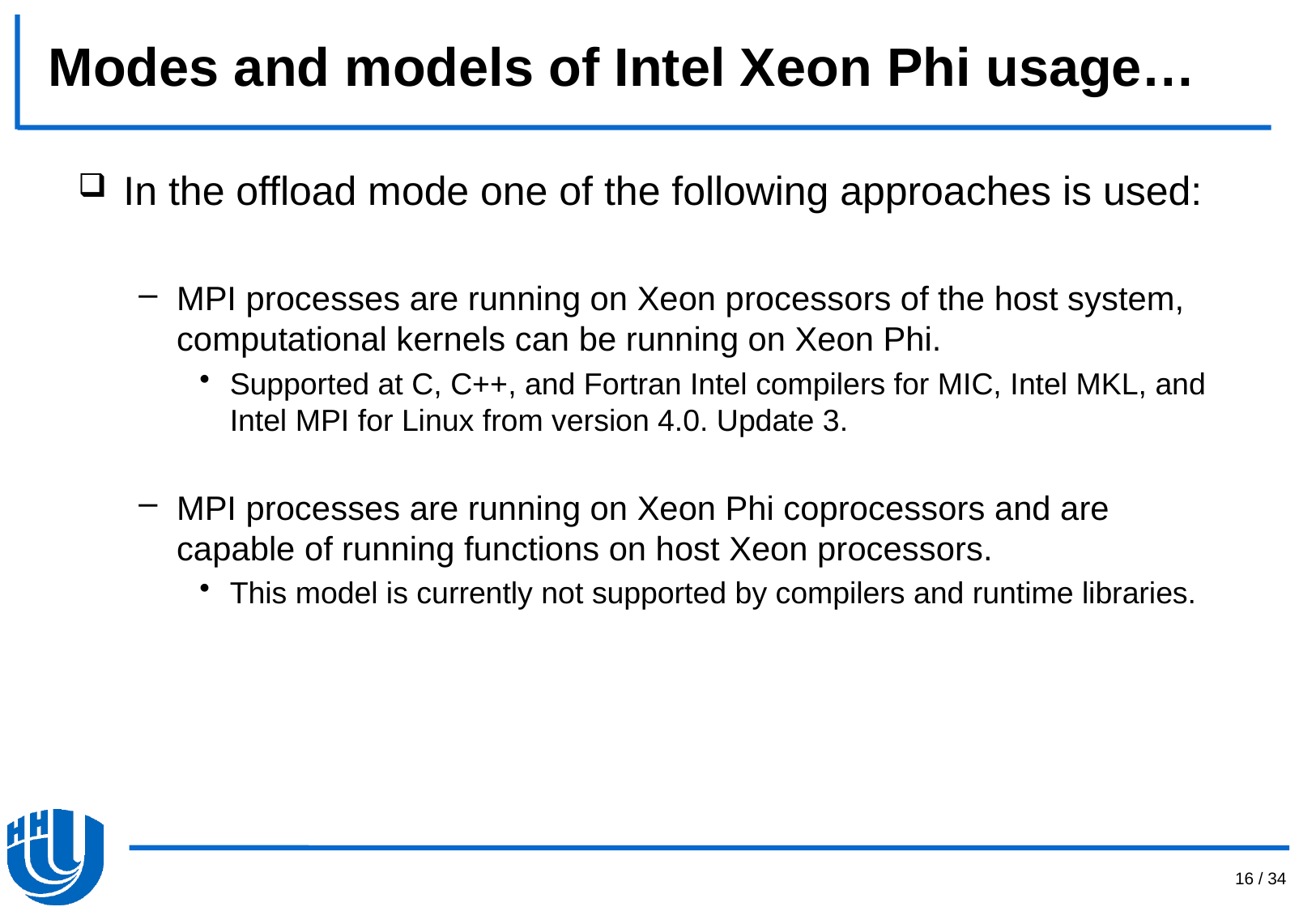

# Modes and models of Intel Xeon Phi usage…
In the offload mode one of the following approaches is used:

MPI processes are running on Xeon processors of the host system, computational kernels can be running on Xeon Phi.
Supported at C, C++, and Fortran Intel compilers for MIC, Intel MKL, and Intel MPI for Linux from version 4.0. Update 3.

MPI processes are running on Xeon Phi coprocessors and are capable of running functions on host Xeon processors.
This model is currently not supported by compilers and runtime libraries.
16